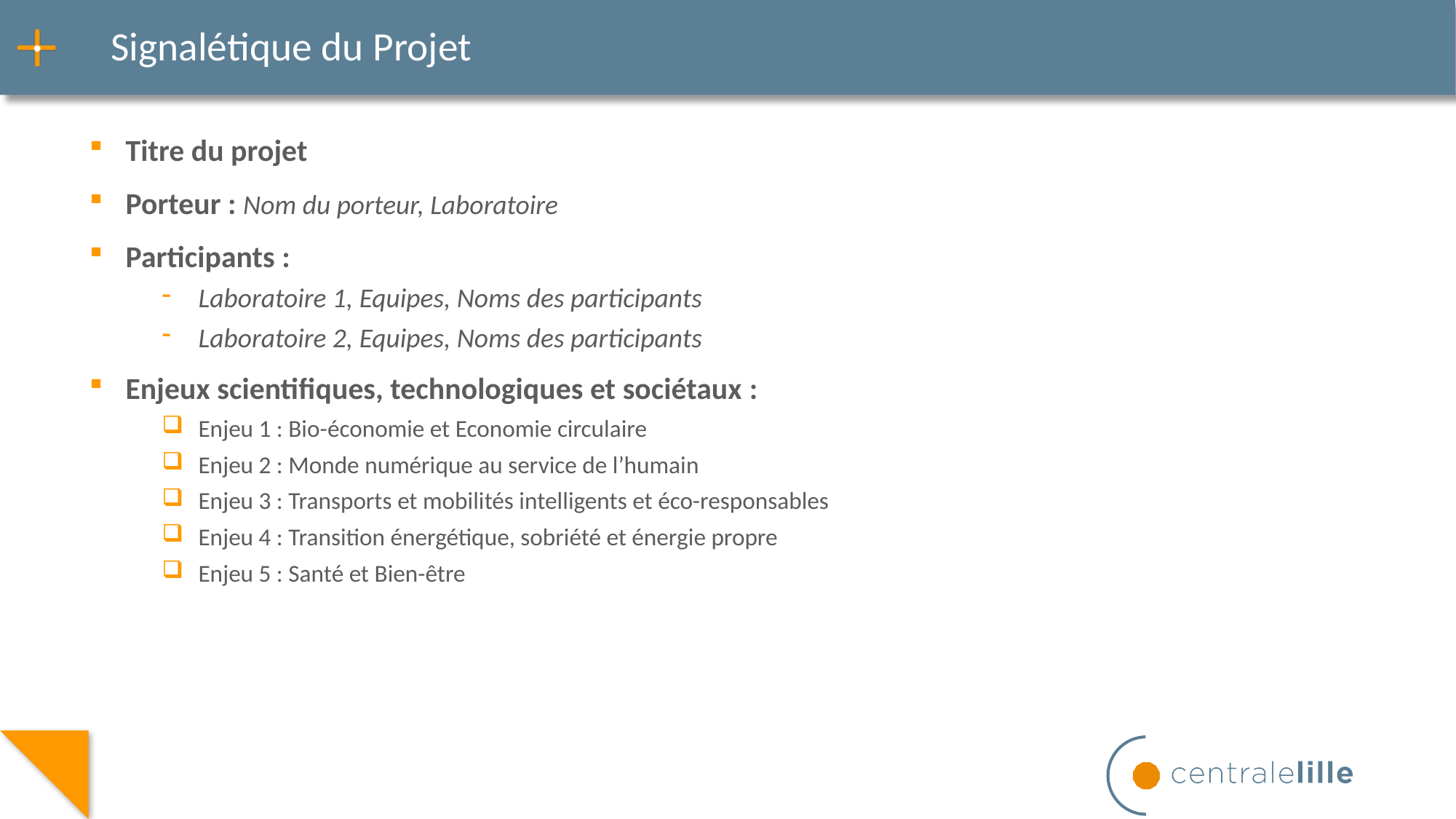

# Signalétique du Projet
Titre du projet
Porteur : Nom du porteur, Laboratoire
Participants :
Laboratoire 1, Equipes, Noms des participants
Laboratoire 2, Equipes, Noms des participants
Enjeux scientifiques, technologiques et sociétaux :
Enjeu 1 : Bio-économie et Economie circulaire
Enjeu 2 : Monde numérique au service de l’humain
Enjeu 3 : Transports et mobilités intelligents et éco-responsables
Enjeu 4 : Transition énergétique, sobriété et énergie propre
Enjeu 5 : Santé et Bien-être